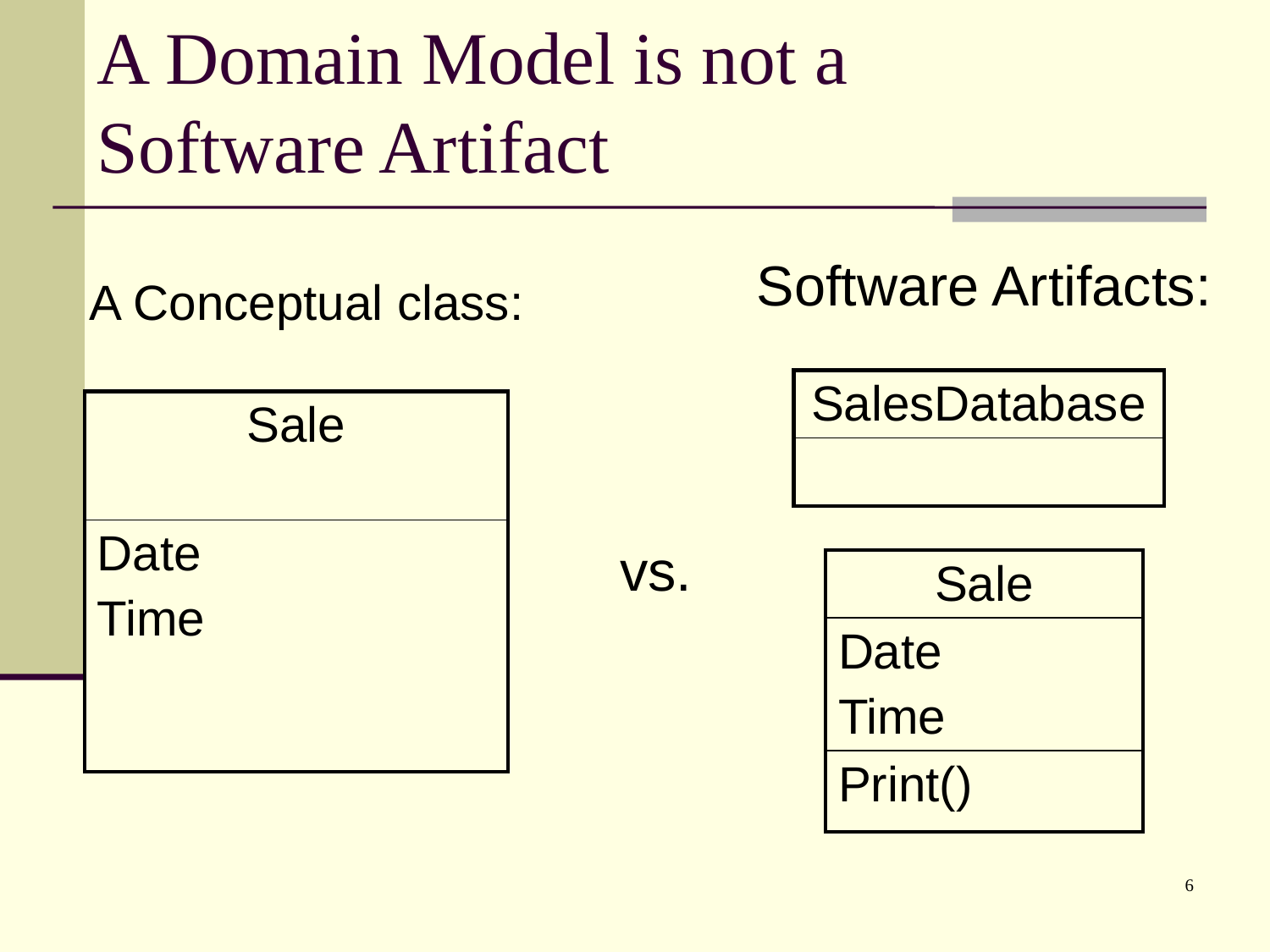

# A Domain Model is not a Software Artifact
Software Artifacts:
A Conceptual class:
| SalesDatabase |
| --- |
|  |
| Sale |
| --- |
| Date Time |
vs.
| Sale |
| --- |
| Date Time |
| Print() |
6